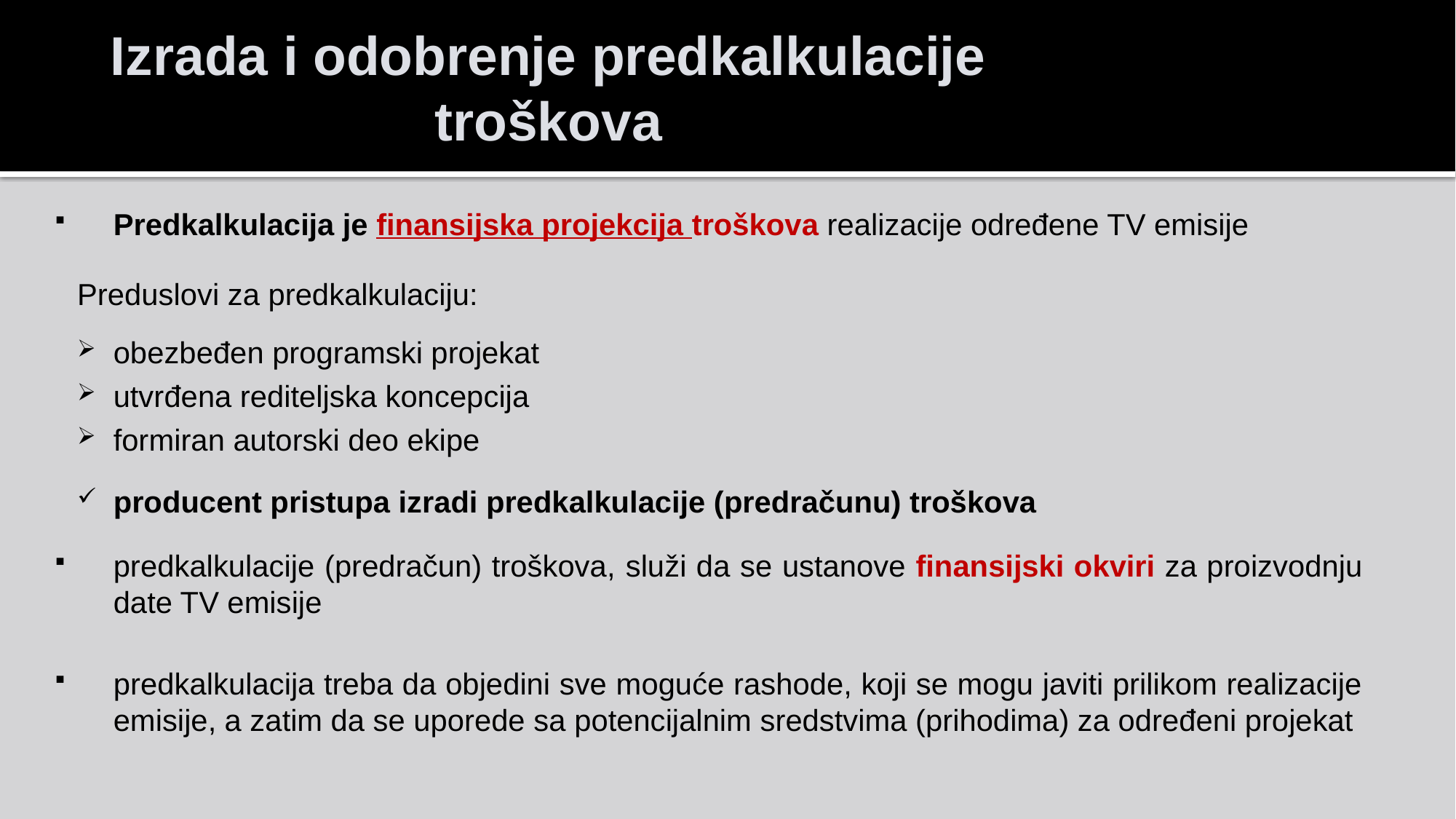

Izrada i odobrenje predkalkulacije troškova

Predkalkulacija je finansijska projekcija troškova realizacije određene TV emisije

Preduslovi za predkalkulaciju:

obezbeđen programski projekat
utvrđena rediteljska koncepcija
formiran autorski deo ekipe

producent pristupa izradi predkalkulacije (predračunu) troškova

predkalkulacije (predračun) troškova, služi da se ustanove finansijski okviri za proizvodnju date TV emisije

predkalkulacija treba da objedini sve moguće rashode, koji se mogu javiti prilikom realizacije emisije, a zatim da se uporede sa potencijalnim sredstvima (prihodima) za određeni projekat